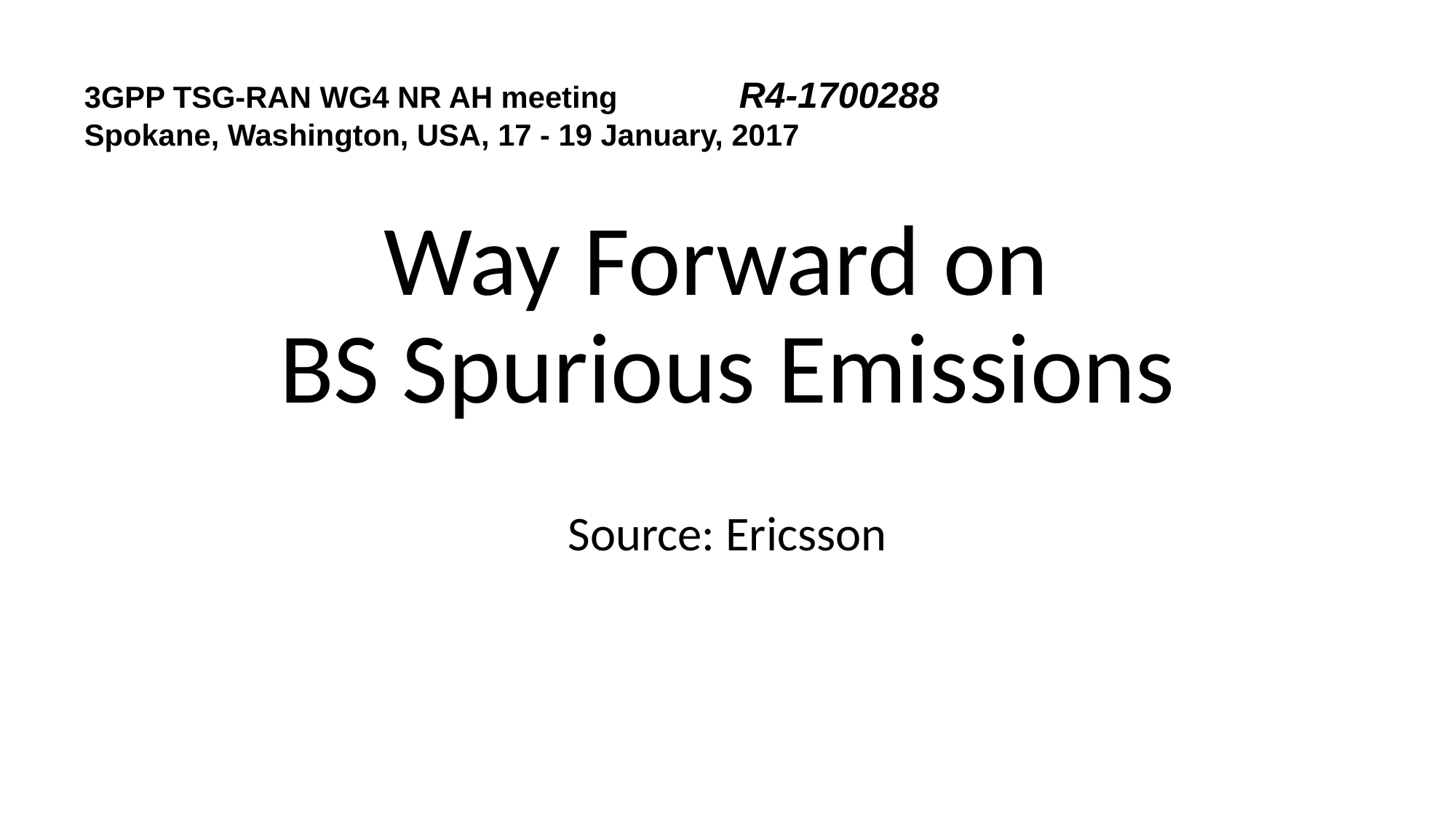

3GPP TSG-RAN WG4 NR AH meeting  	R4-1700288
Spokane, Washington, USA, 17 - 19 January, 2017
# Way Forward on BS Spurious Emissions

Source: Ericsson